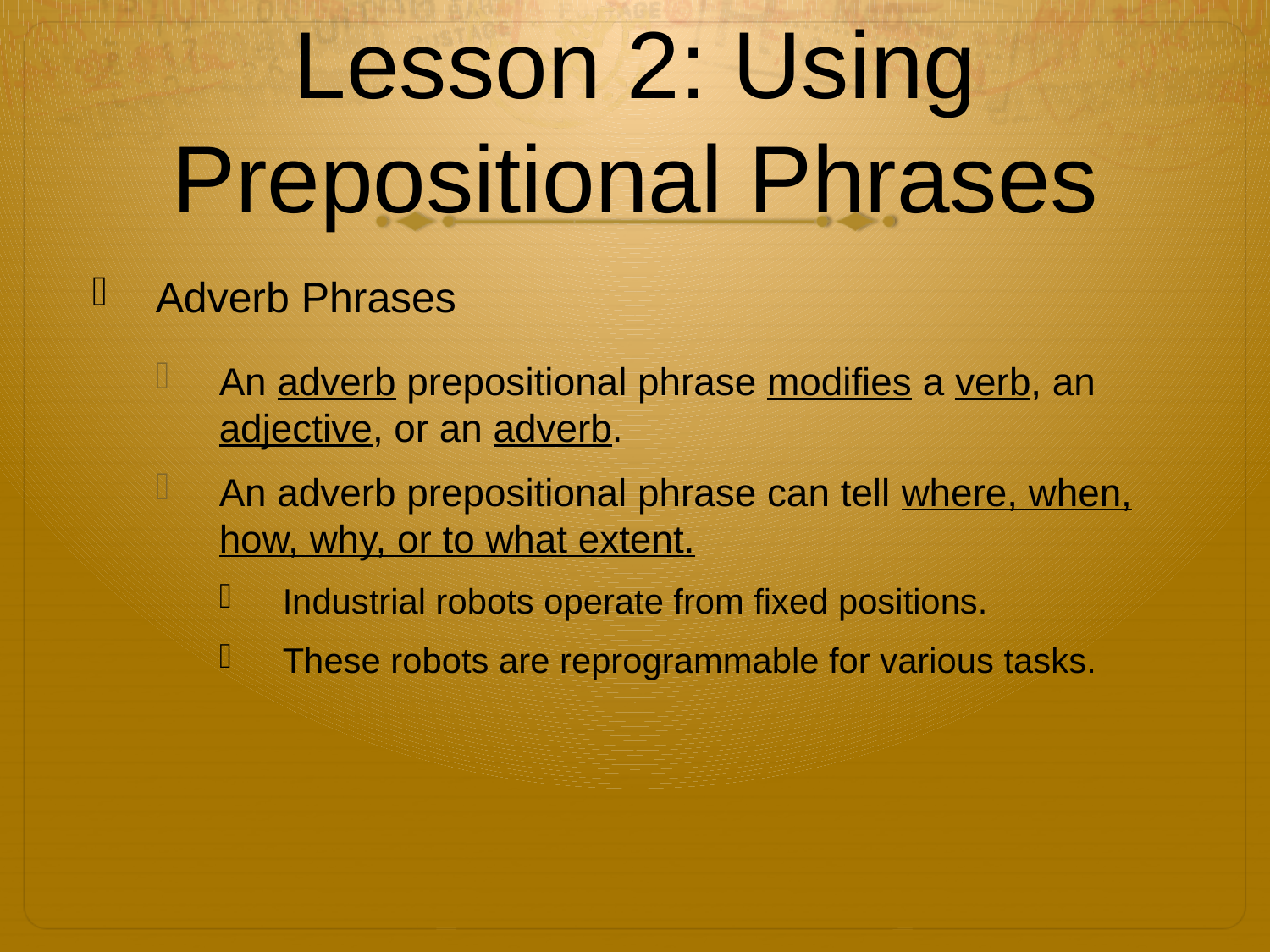

# Lesson 2: Using Prepositional Phrases
Adverb Phrases
An adverb prepositional phrase modifies a verb, an adjective, or an adverb.
An adverb prepositional phrase can tell where, when, how, why, or to what extent.
Industrial robots operate from fixed positions.
These robots are reprogrammable for various tasks.